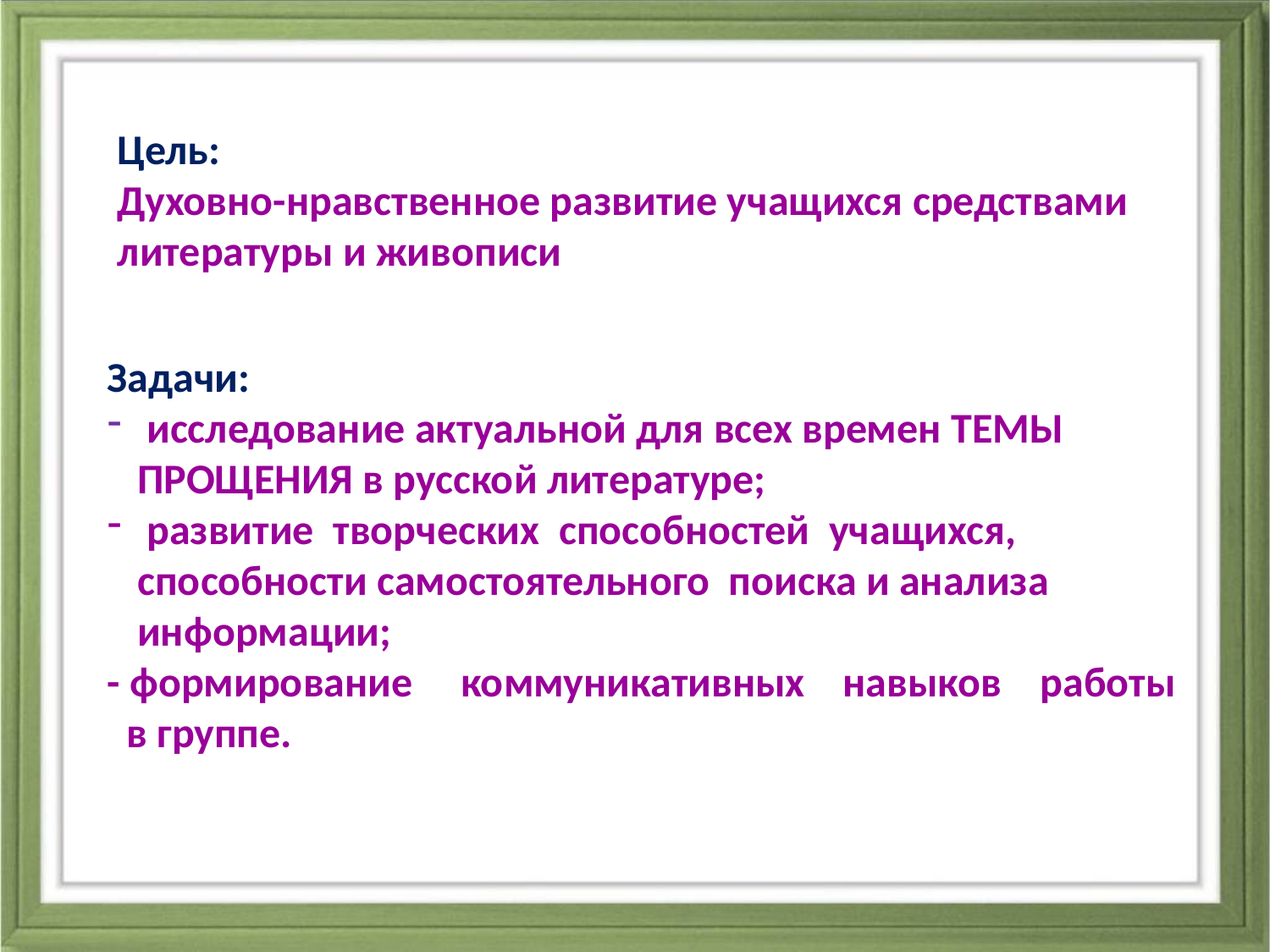

Цель:
Духовно-нравственное развитие учащихся средствами литературы и живописи

Задачи:
 исследование актуальной для всех времен ТЕМЫ ПРОЩЕНИЯ в русской литературе;
 развитие  творческих  способностей  учащихся, способности самостоятельного  поиска и анализа  информации;
- формирование     коммуникативных    навыков    работы    в группе.